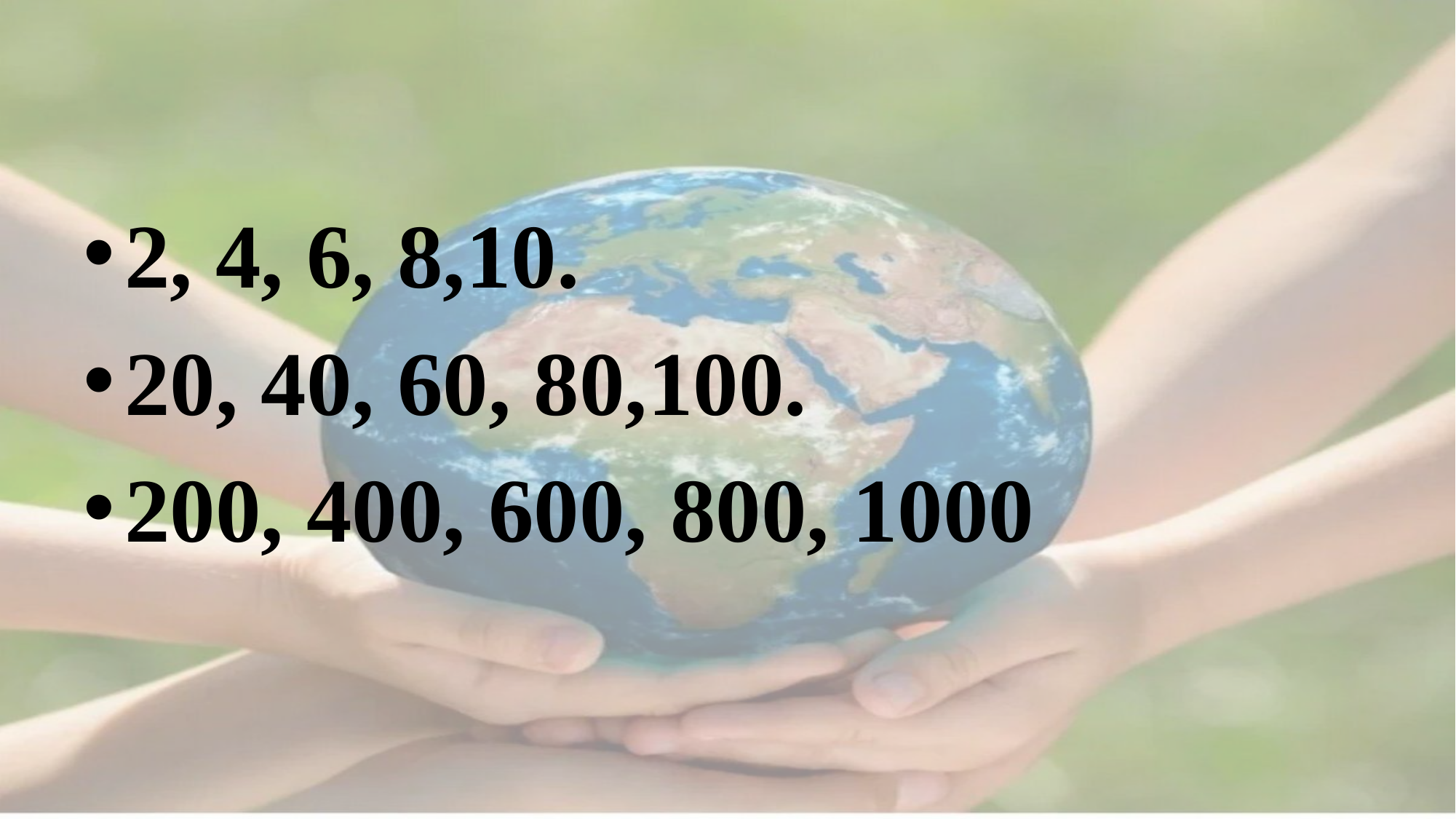

2, 4, 6, 8,10.
20, 40, 60, 80,100.
200, 400, 600, 800, 1000